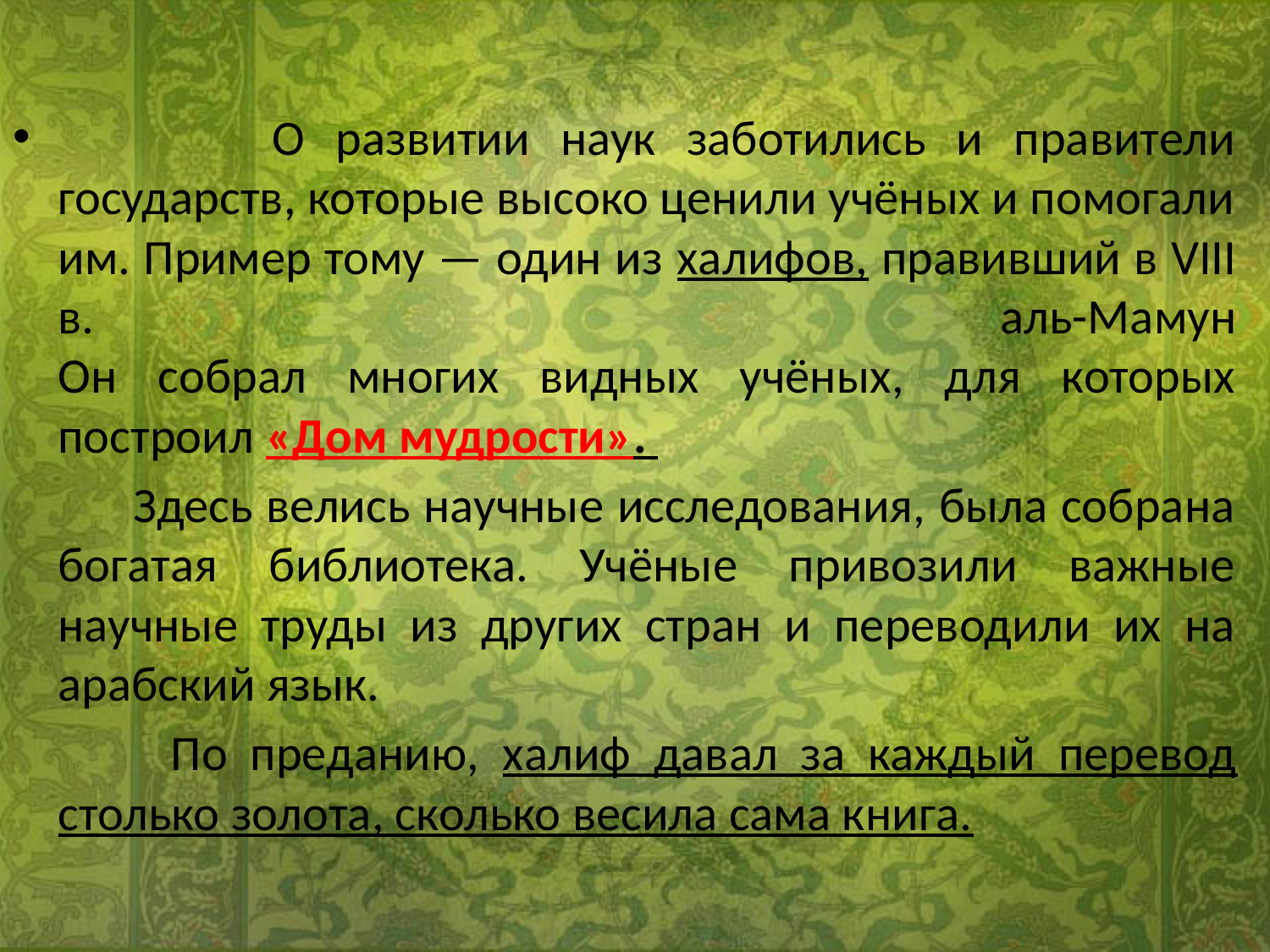

О развитии наук заботились и правители государств, которые высоко ценили учёных и помогали им. Пример тому — один из халифов, правивший в VIII в. аль-Мамун
Он собрал многих видных учёных, для которых построил «Дом мудрости».
         Здесь велись научные исследования, была собрана богатая библиотека. Учёные привозили важные научные труды из других стран и переводили их на арабский язык.
       По преданию, халиф давал за каждый перевод столько золота, сколько весила сама книга.